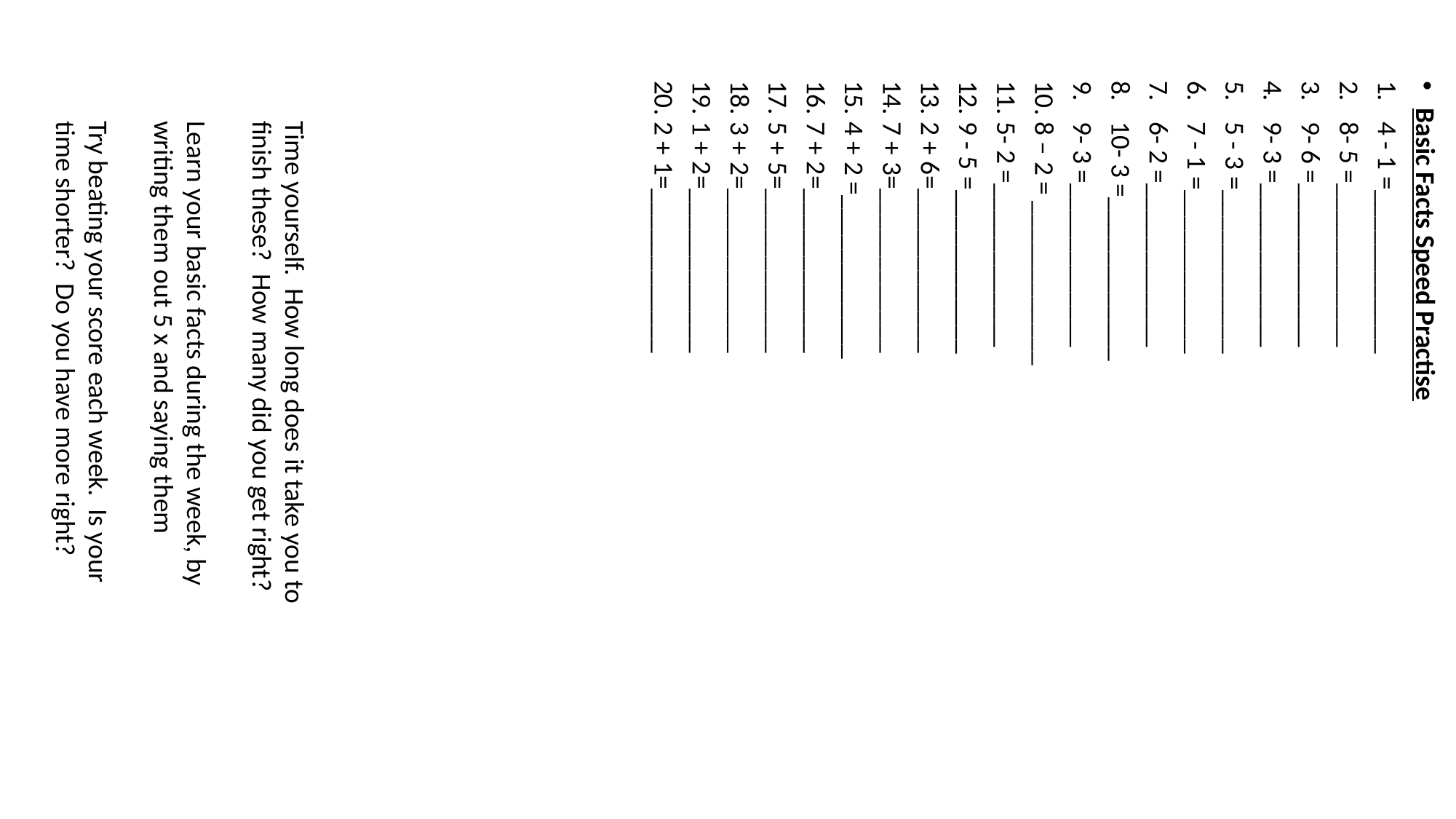

Basic Facts Speed Practise
4 - 1 =____________
8- 5 =____________
9- 6 =____________
9- 3 =____________
5 - 3 =____________
7 - 1 =____________
6- 2 =____________
10- 3 =____________
9- 3 =____________
8 – 2 = ____________
5- 2 =____________
9 - 5 =____________
2 + 6=____________
7 + 3=____________
4 + 2 =____________
7 + 2=____________
5 + 5=____________
3 + 2=____________
1 + 2=____________
2 + 1=____________

Time yourself.  How long does it take you to finish these?  How many did you get right?

Learn your basic facts during the week, by writing them out 5 x and saying them

Try beating your score each week.  Is your time shorter?  Do you have more right?